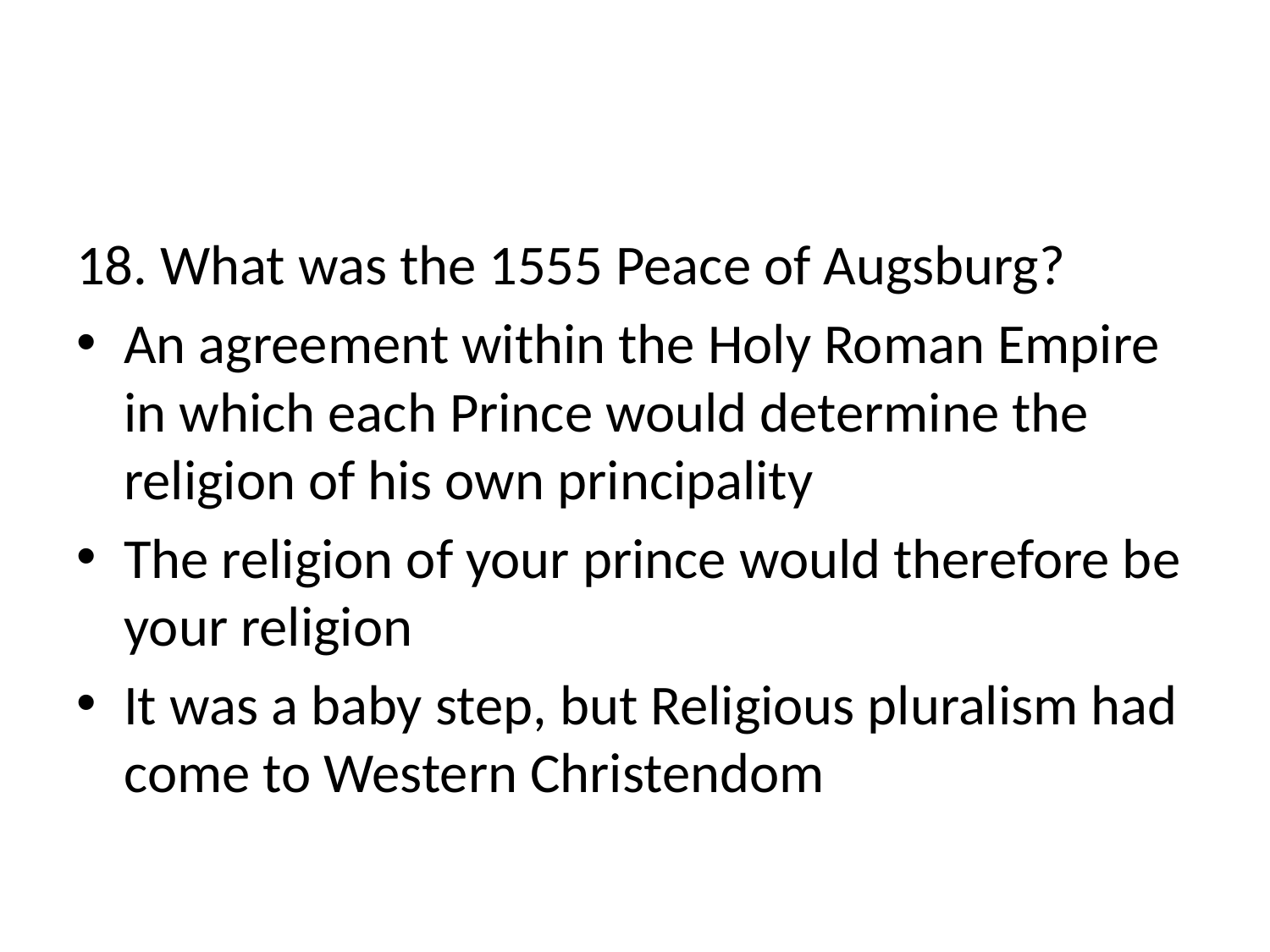

#
18. What was the 1555 Peace of Augsburg?
An agreement within the Holy Roman Empire in which each Prince would determine the religion of his own principality
The religion of your prince would therefore be your religion
It was a baby step, but Religious pluralism had come to Western Christendom